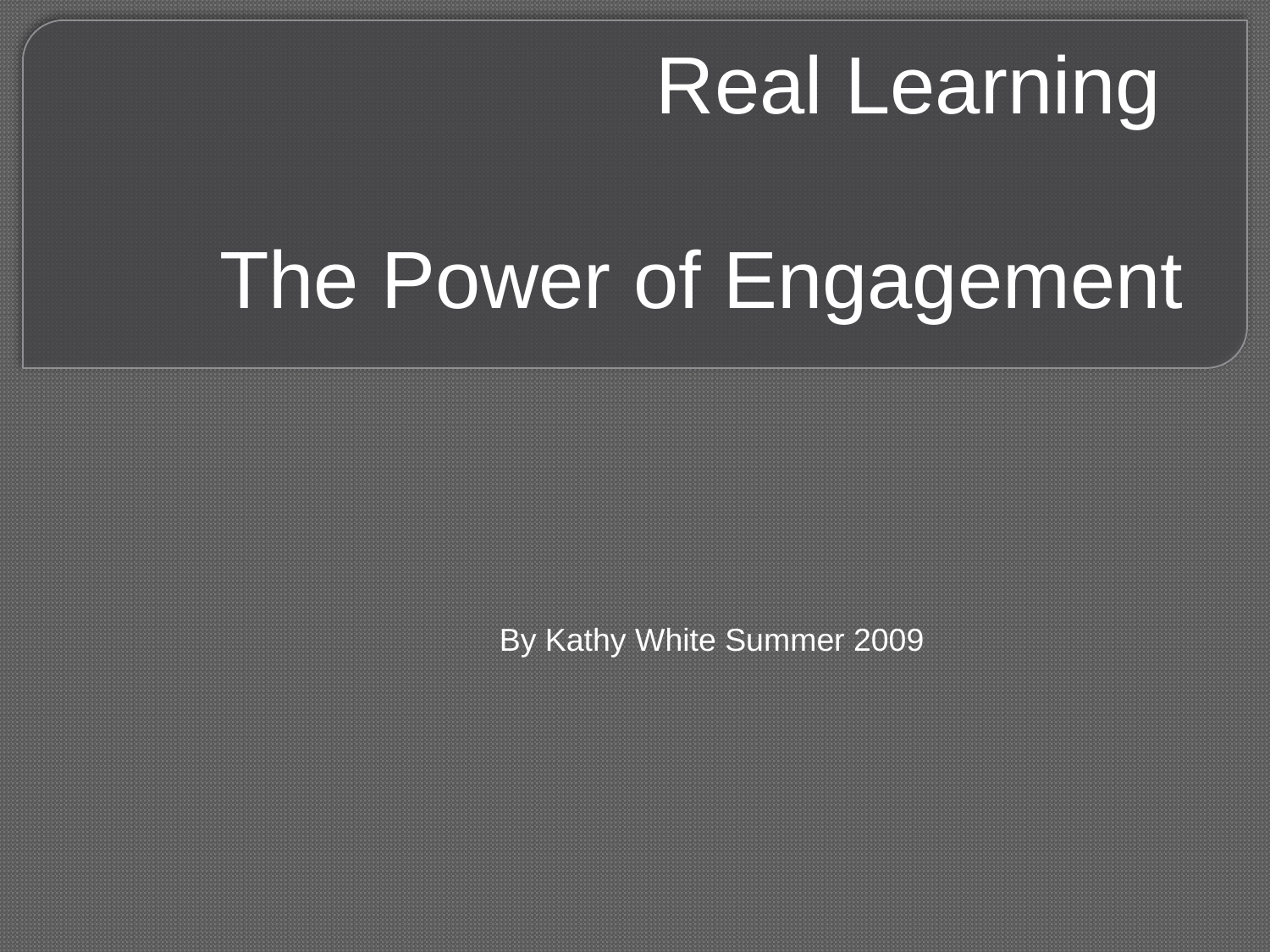

# Real Learning The Power of Engagement

By Kathy White Summer 2009